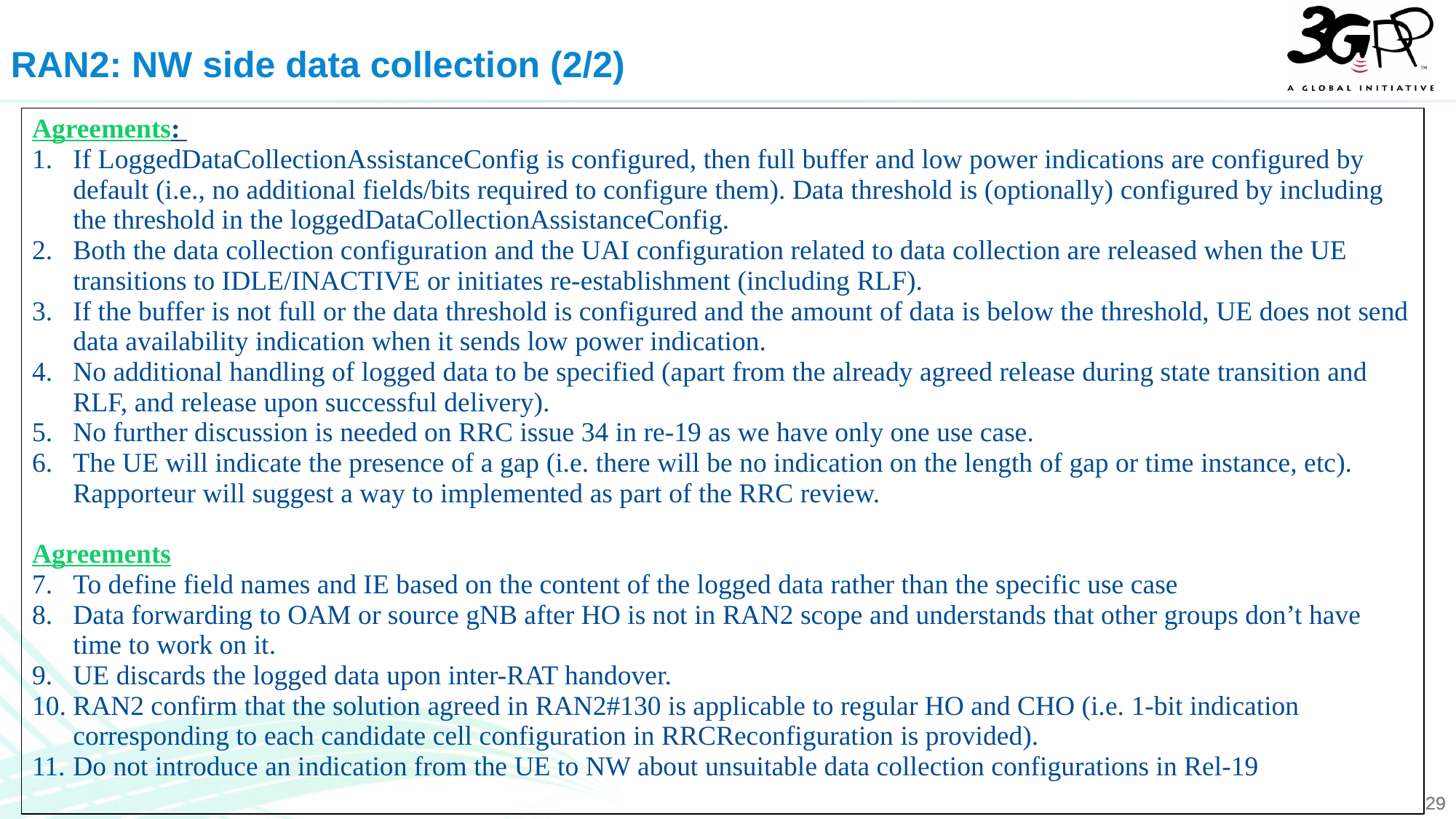

RAN2: NW side data collection (2/2)
Agreements:
If LoggedDataCollectionAssistanceConfig is configured, then full buffer and low power indications are configured by default (i.e., no additional fields/bits required to configure them). Data threshold is (optionally) configured by including the threshold in the loggedDataCollectionAssistanceConfig.
Both the data collection configuration and the UAI configuration related to data collection are released when the UE transitions to IDLE/INACTIVE or initiates re-establishment (including RLF).
If the buffer is not full or the data threshold is configured and the amount of data is below the threshold, UE does not send data availability indication when it sends low power indication.
No additional handling of logged data to be specified (apart from the already agreed release during state transition and RLF, and release upon successful delivery).
No further discussion is needed on RRC issue 34 in re-19 as we have only one use case.
The UE will indicate the presence of a gap (i.e. there will be no indication on the length of gap or time instance, etc).  Rapporteur will suggest a way to implemented as part of the RRC review.

Agreements
To define field names and IE based on the content of the logged data rather than the specific use case
Data forwarding to OAM or source gNB after HO is not in RAN2 scope and understands that other groups don’t have time to work on it.
UE discards the logged data upon inter-RAT handover.
RAN2 confirm that the solution agreed in RAN2#130 is applicable to regular HO and CHO (i.e. 1-bit indication corresponding to each candidate cell configuration in RRCReconfiguration is provided).
Do not introduce an indication from the UE to NW about unsuitable data collection configurations in Rel-19